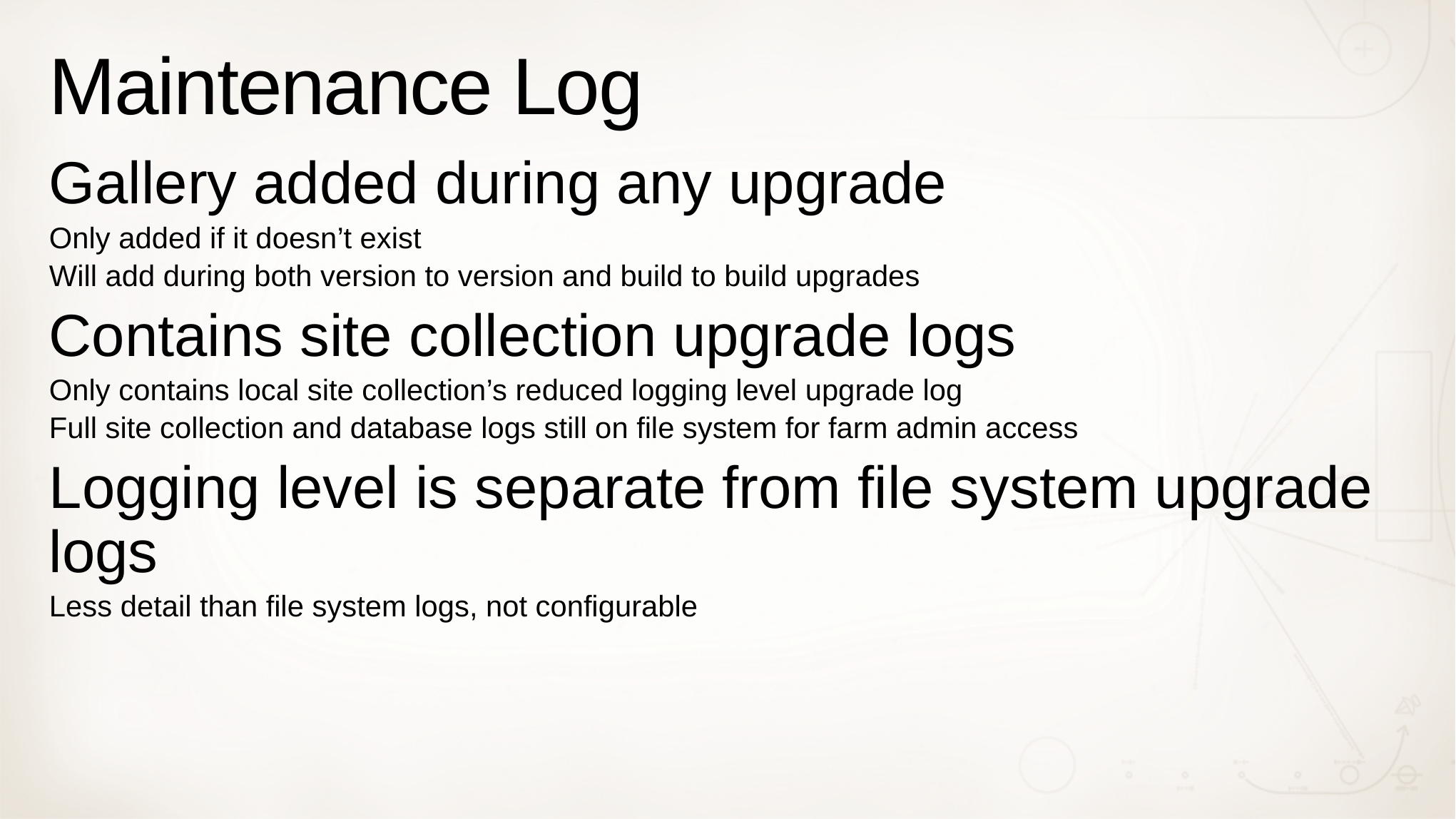

# Maintenance Log
Gallery added during any upgrade
Only added if it doesn’t exist
Will add during both version to version and build to build upgrades
Contains site collection upgrade logs
Only contains local site collection’s reduced logging level upgrade log
Full site collection and database logs still on file system for farm admin access
Logging level is separate from file system upgrade logs
Less detail than file system logs, not configurable